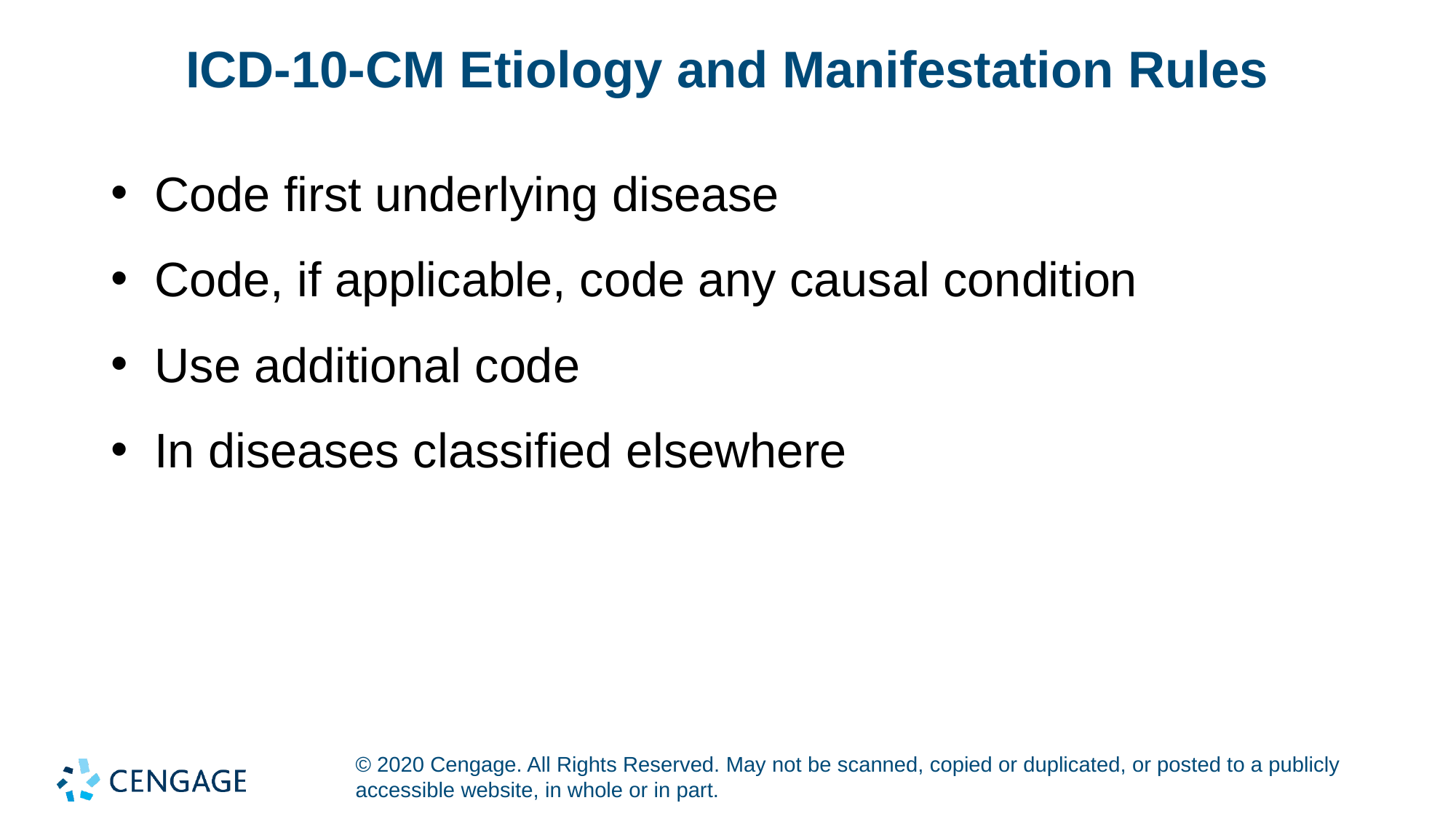

# ICD-10-CM Etiology and Manifestation Rules
Code first underlying disease
Code, if applicable, code any causal condition
Use additional code
In diseases classified elsewhere